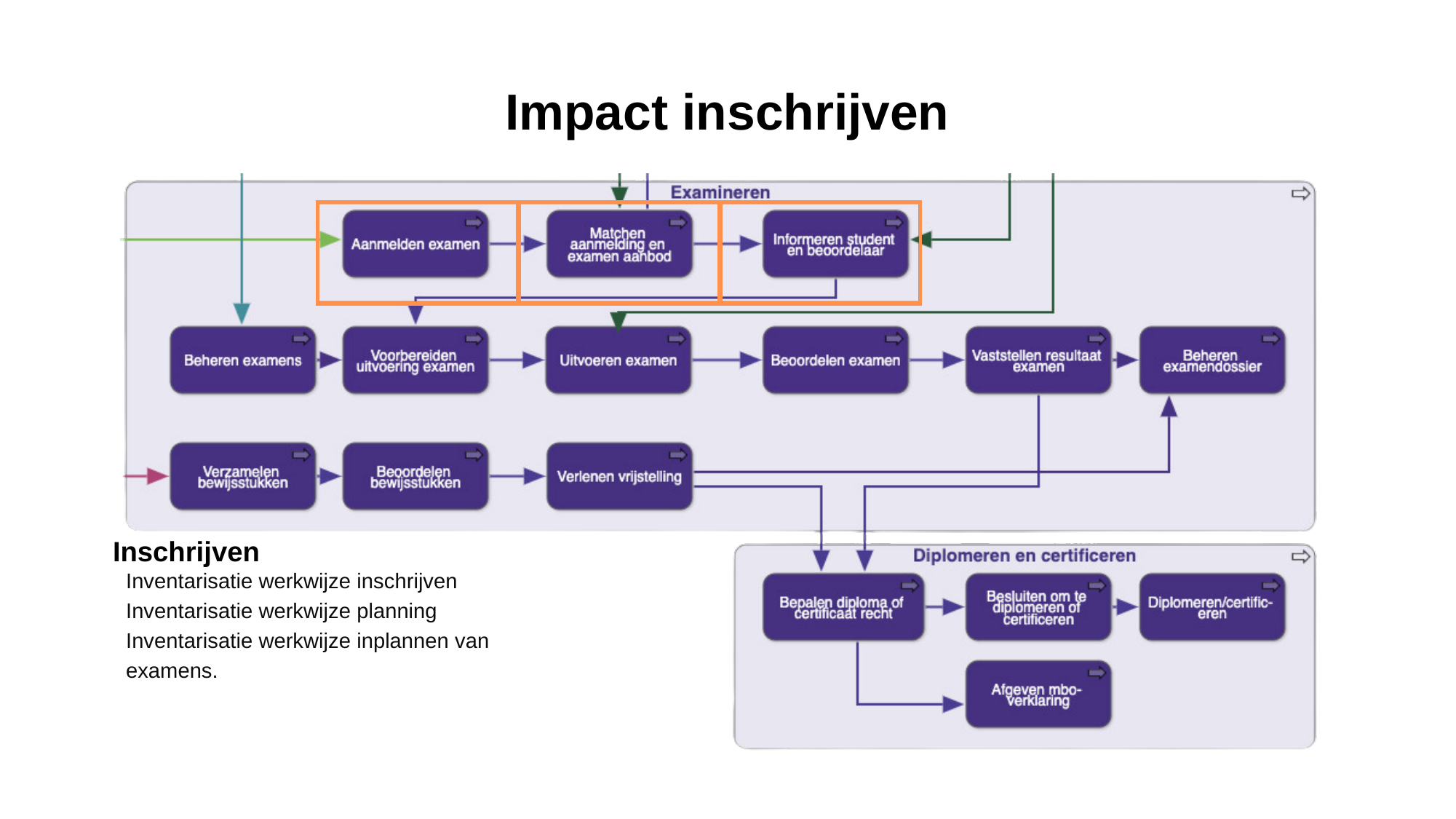

Impact inschrijven

Inschrijven
Inventarisatie werkwijze inschrijven
Inventarisatie werkwijze planning
Inventarisatie werkwijze inplannen van examens.